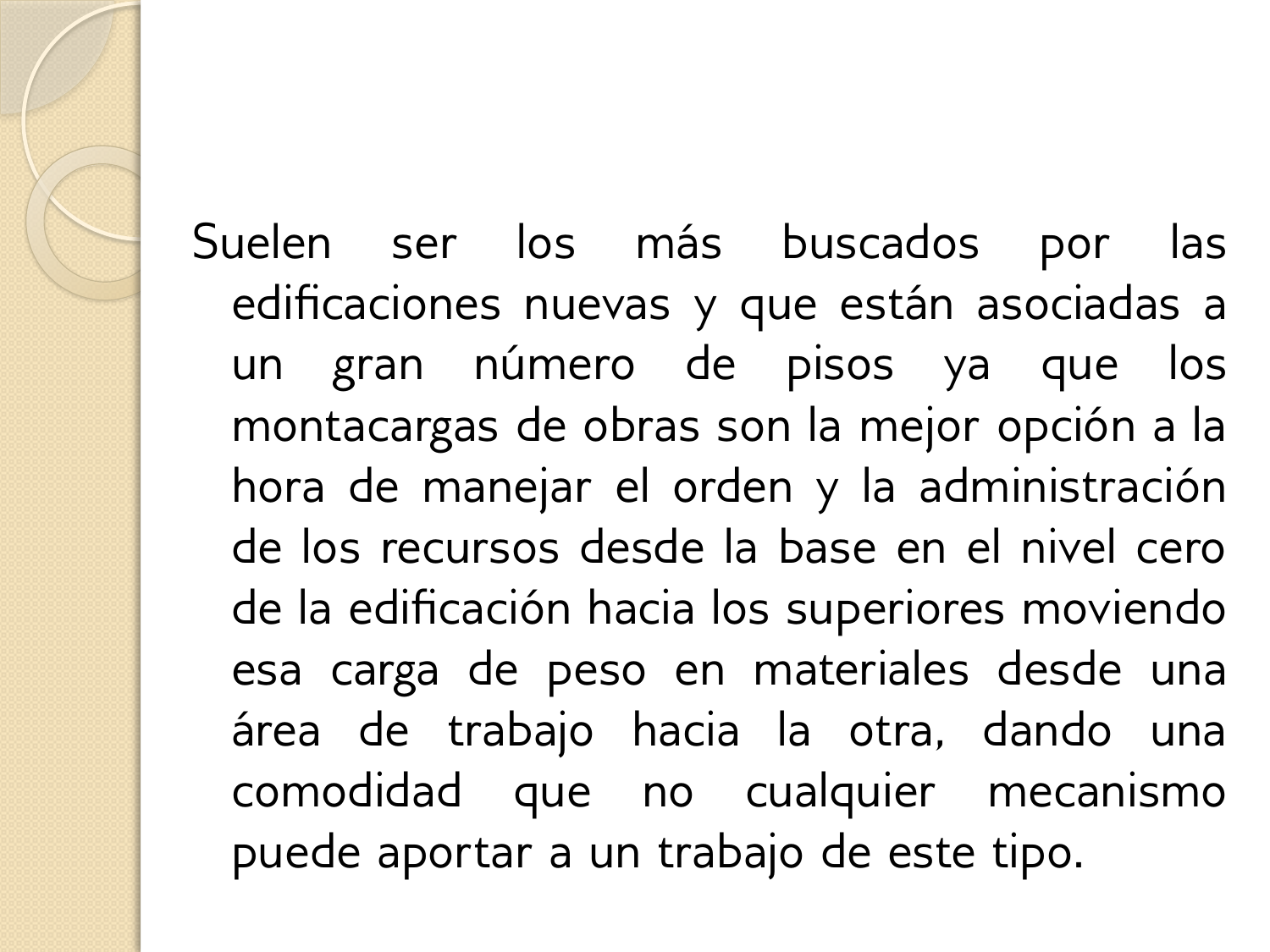

#
Suelen ser los más buscados por las edificaciones nuevas y que están asociadas a un gran número de pisos ya que los montacargas de obras son la mejor opción a la hora de manejar el orden y la administración de los recursos desde la base en el nivel cero de la edificación hacia los superiores moviendo esa carga de peso en materiales desde una área de trabajo hacia la otra, dando una comodidad que no cualquier mecanismo puede aportar a un trabajo de este tipo.